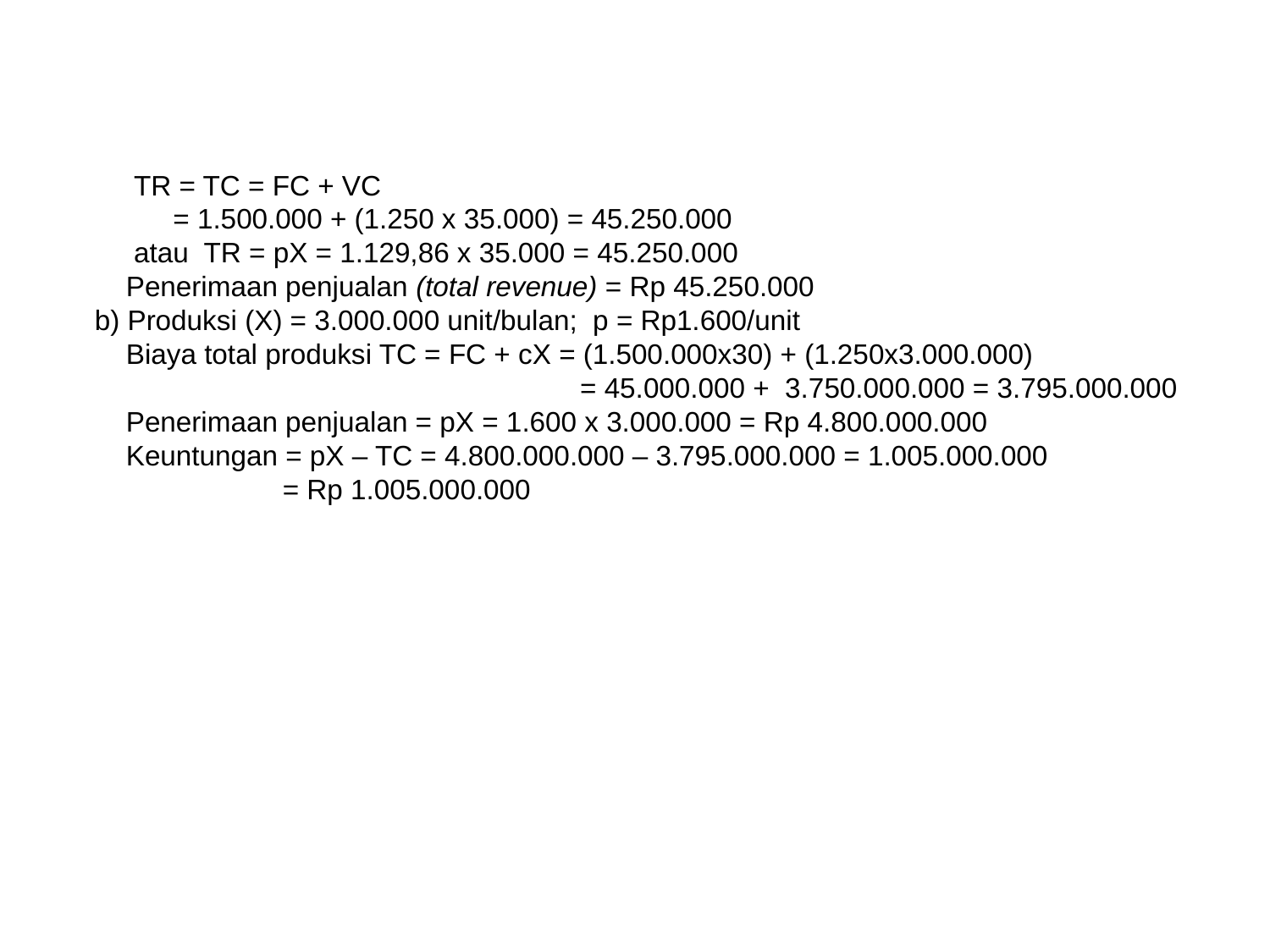

TR = TC = FC + VC
           = 1.500.000 + (1.250 x 35.000) = 45.250.000
      atau  TR = pX = 1.129,86 x 35.000 = 45.250.000
     Penerimaan penjualan (total revenue) = Rp 45.250.000
 b) Produksi (X) = 3.000.000 unit/bulan;  p = Rp1.600/unit
     Biaya total produksi TC = FC + cX = (1.500.000x30) + (1.250x3.000.000)
                                                               = 45.000.000 +  3.750.000.000 = 3.795.000.000
     Penerimaan penjualan = pX = 1.600 x 3.000.000 = Rp 4.800.000.000
     Keuntungan = pX – TC = 4.800.000.000 – 3.795.000.000 = 1.005.000.000
                         = Rp 1.005.000.000